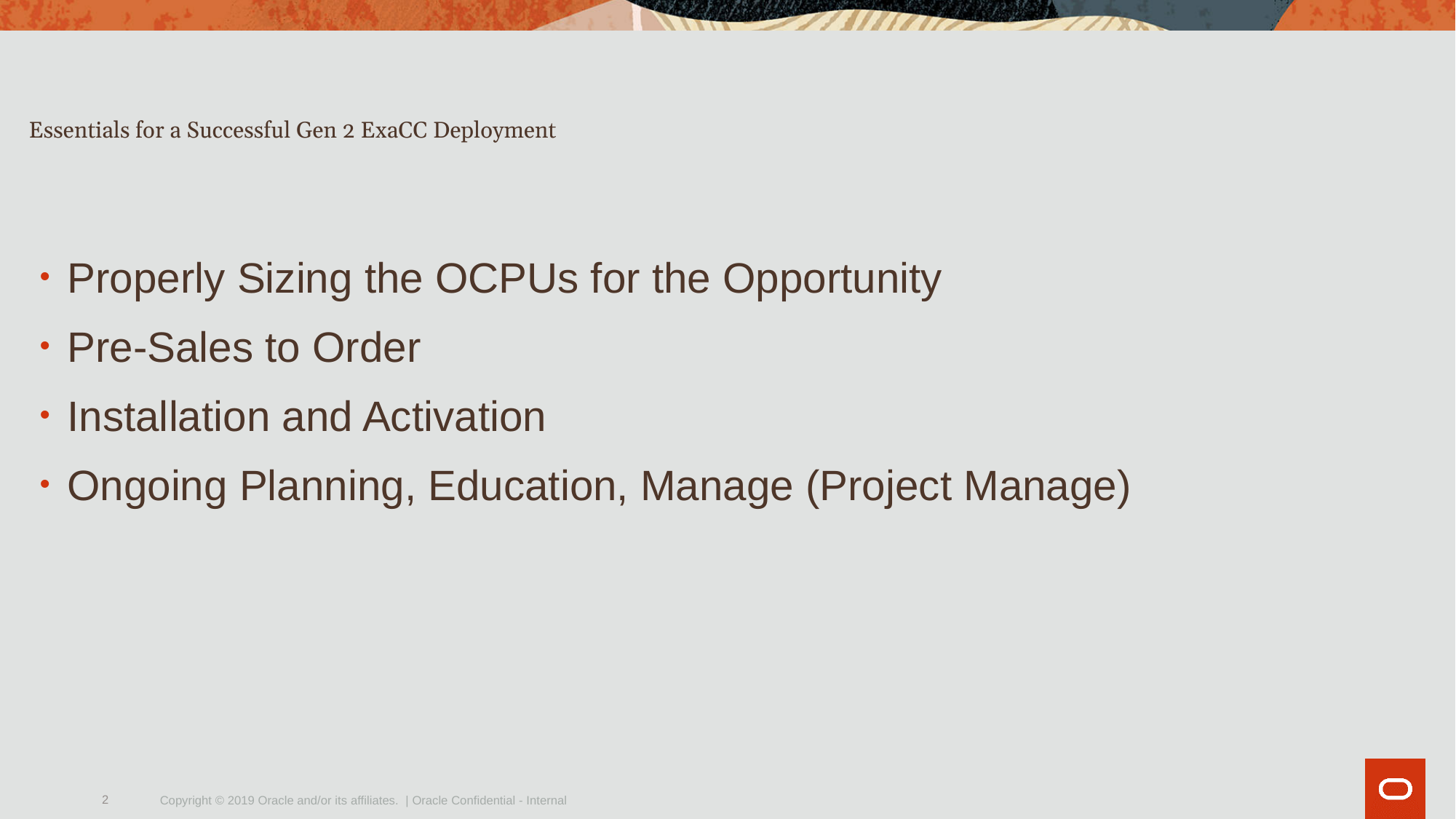

# Essentials for a Successful Gen 2 ExaCC Deployment
Properly Sizing the OCPUs for the Opportunity
Pre-Sales to Order
Installation and Activation
Ongoing Planning, Education, Manage (Project Manage)
2
Copyright © 2019 Oracle and/or its affiliates.  | Oracle Confidential - Internal